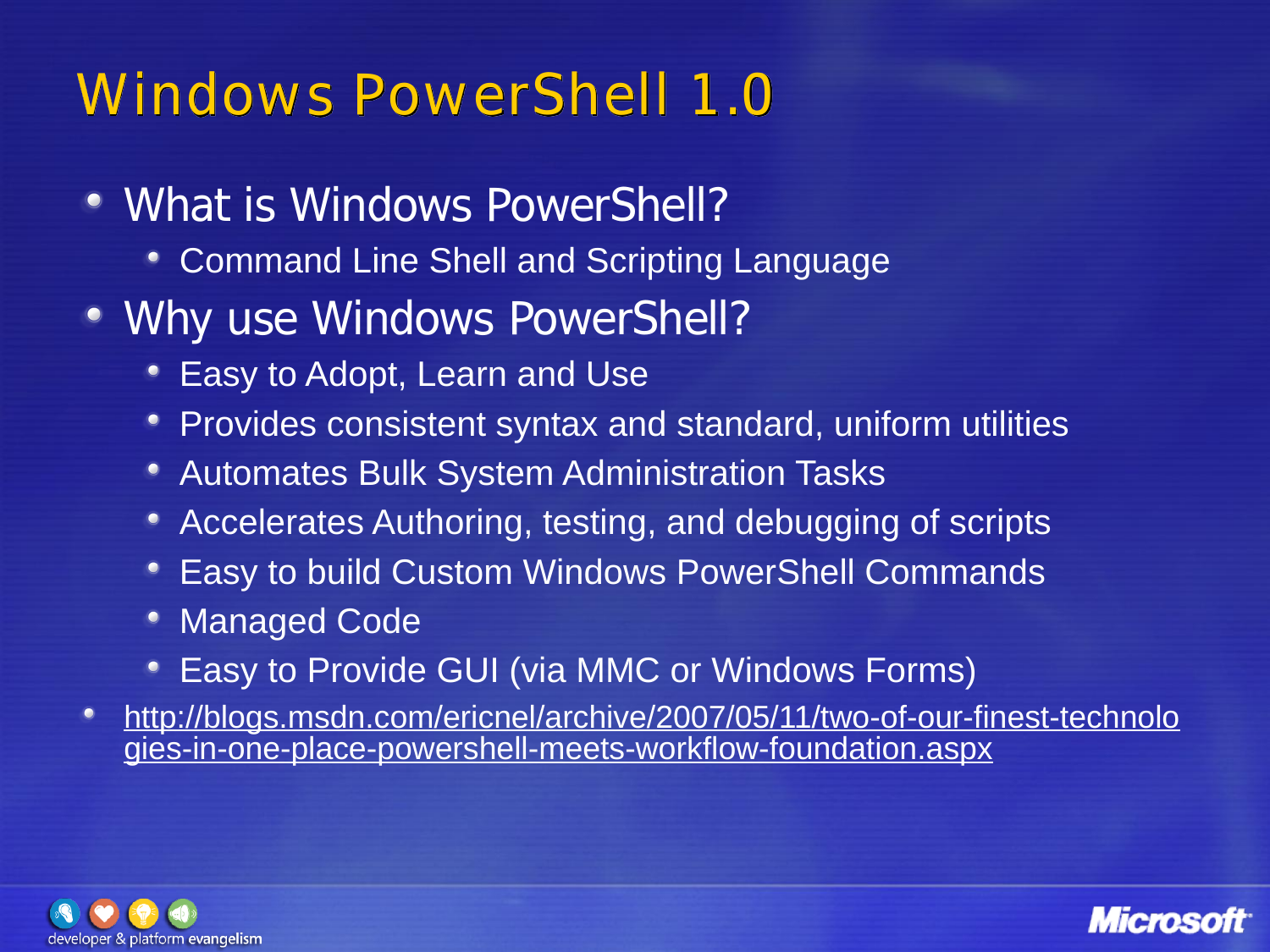

# Windows PowerShell 1.0
What is Windows PowerShell?
Command Line Shell and Scripting Language
Why use Windows PowerShell?
Easy to Adopt, Learn and Use
Provides consistent syntax and standard, uniform utilities
Automates Bulk System Administration Tasks
Accelerates Authoring, testing, and debugging of scripts
Easy to build Custom Windows PowerShell Commands
Managed Code
Easy to Provide GUI (via MMC or Windows Forms)
http://blogs.msdn.com/ericnel/archive/2007/05/11/two-of-our-finest-technologies-in-one-place-powershell-meets-workflow-foundation.aspx